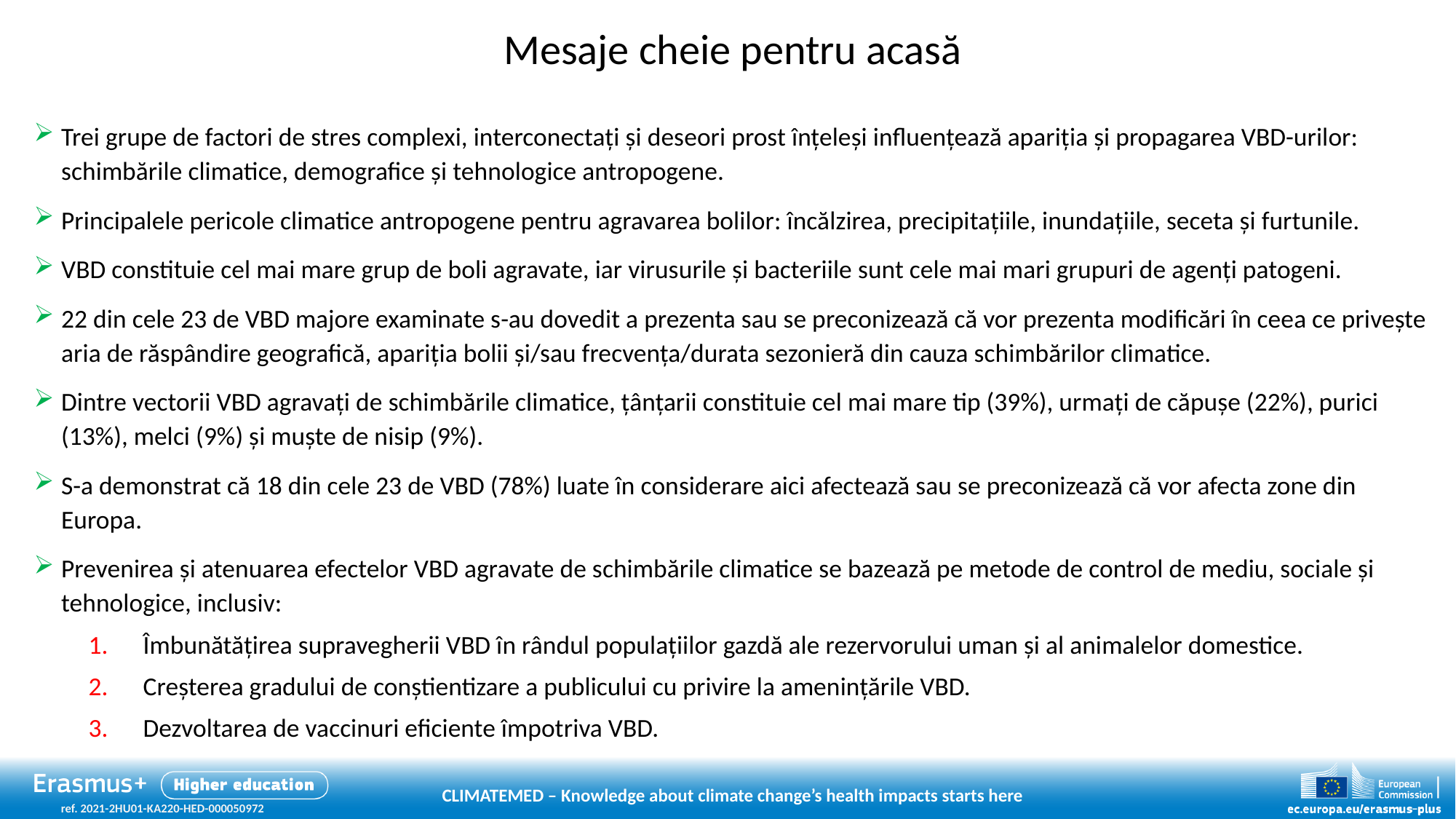

# Mesaje cheie pentru acasă
Trei grupe de factori de stres complexi, interconectați și deseori prost înțeleși influențează apariția și propagarea VBD-urilor: schimbările climatice, demografice și tehnologice antropogene.
Principalele pericole climatice antropogene pentru agravarea bolilor: încălzirea, precipitațiile, inundațiile, seceta și furtunile.
VBD constituie cel mai mare grup de boli agravate, iar virusurile și bacteriile sunt cele mai mari grupuri de agenți patogeni.
22 din cele 23 de VBD majore examinate s-au dovedit a prezenta sau se preconizează că vor prezenta modificări în ceea ce privește aria de răspândire geografică, apariția bolii și/sau frecvența/durata sezonieră din cauza schimbărilor climatice.
Dintre vectorii VBD agravați de schimbările climatice, țânțarii constituie cel mai mare tip (39%), urmați de căpușe (22%), purici (13%), melci (9%) și muște de nisip (9%).
S-a demonstrat că 18 din cele 23 de VBD (78%) luate în considerare aici afectează sau se preconizează că vor afecta zone din Europa.
Prevenirea și atenuarea efectelor VBD agravate de schimbările climatice se bazează pe metode de control de mediu, sociale și tehnologice, inclusiv:
Îmbunătățirea supravegherii VBD în rândul populațiilor gazdă ale rezervorului uman și al animalelor domestice.
Creșterea gradului de conștientizare a publicului cu privire la amenințările VBD.
Dezvoltarea de vaccinuri eficiente împotriva VBD.